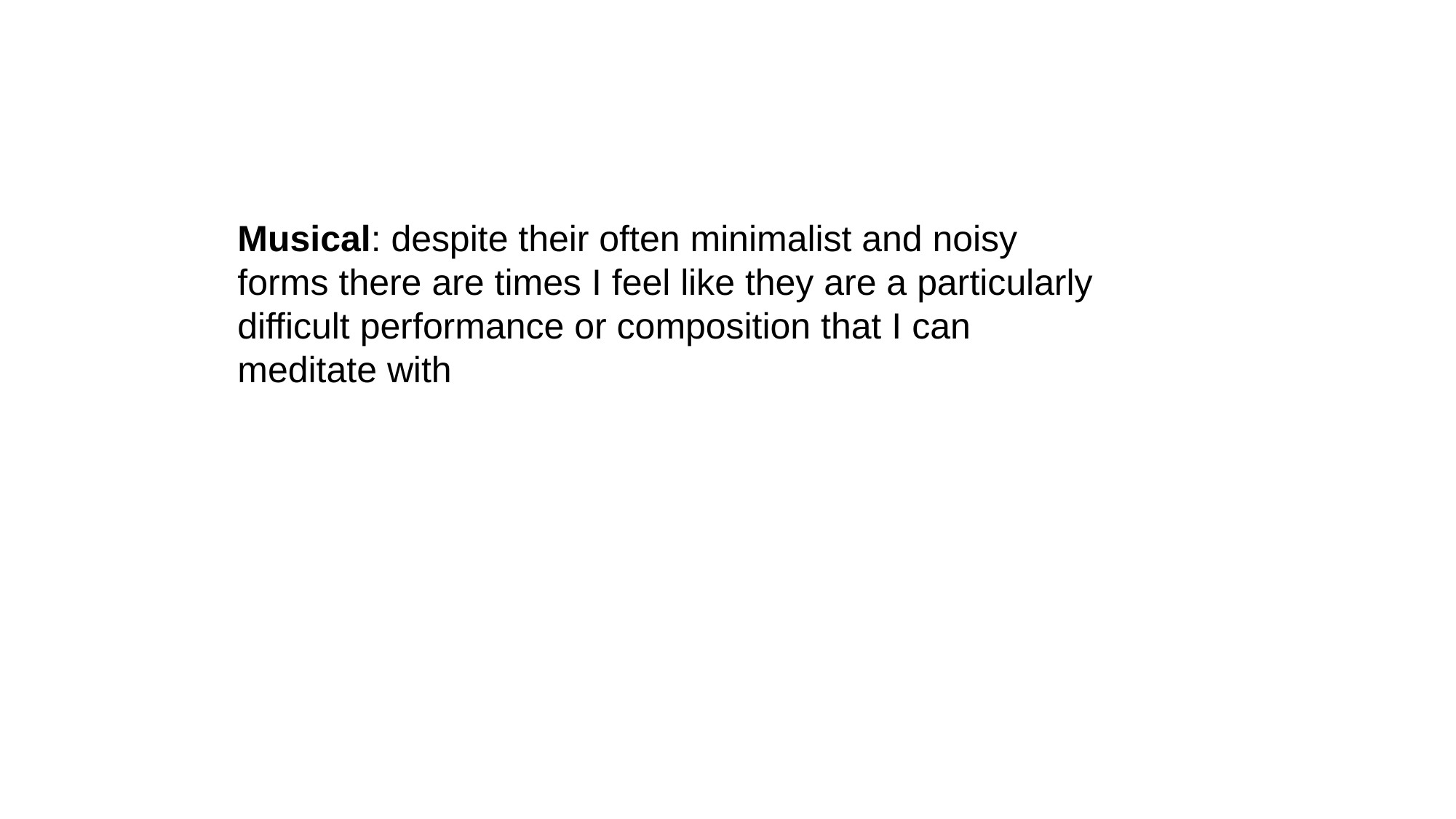

Musical: despite their often minimalist and noisy forms there are times I feel like they are a particularly difficult performance or composition that I can meditate with